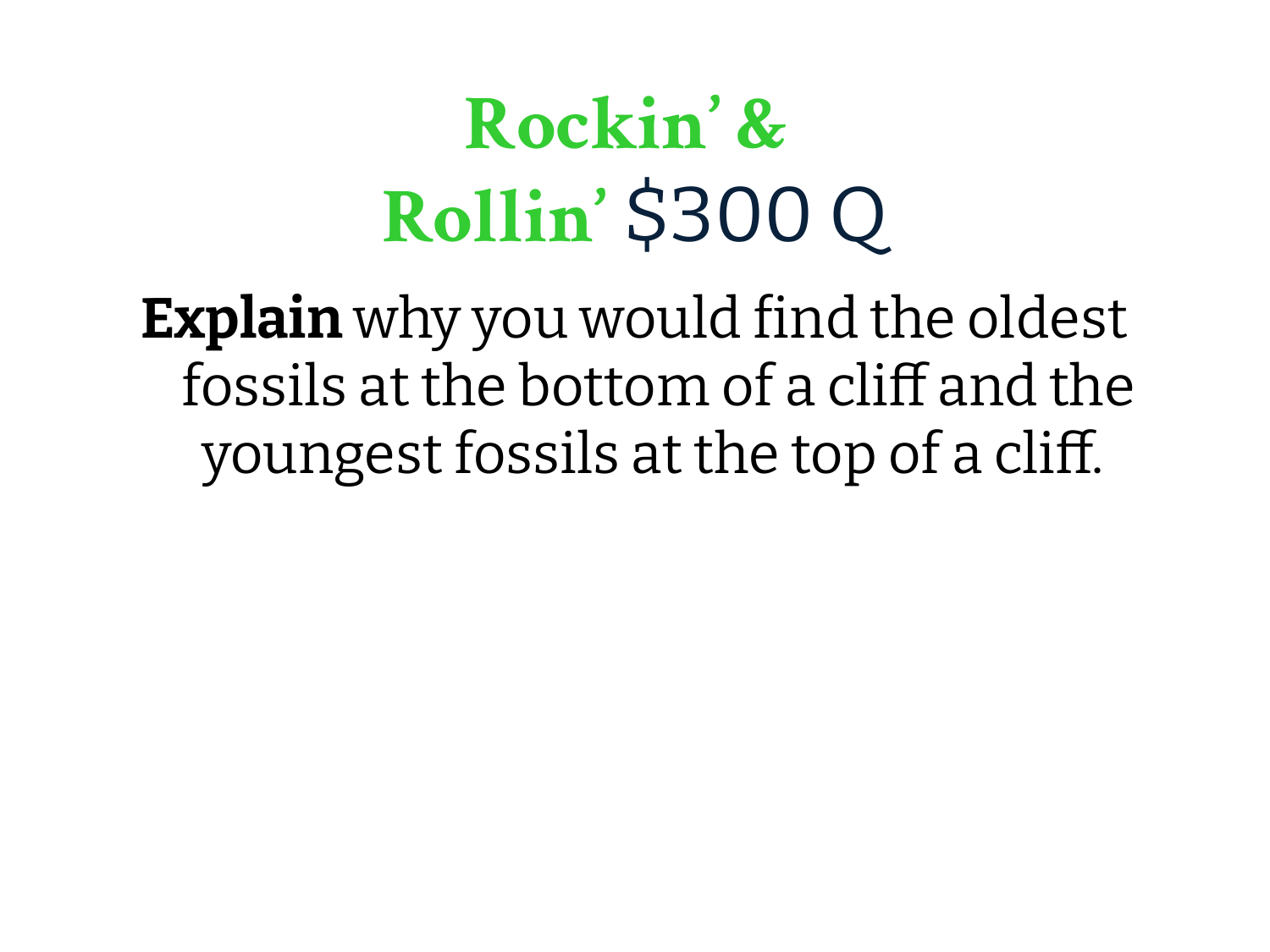

# Rockin’ & Rollin’ $300 Q
Explain why you would find the oldest fossils at the bottom of a cliff and the youngest fossils at the top of a cliff.